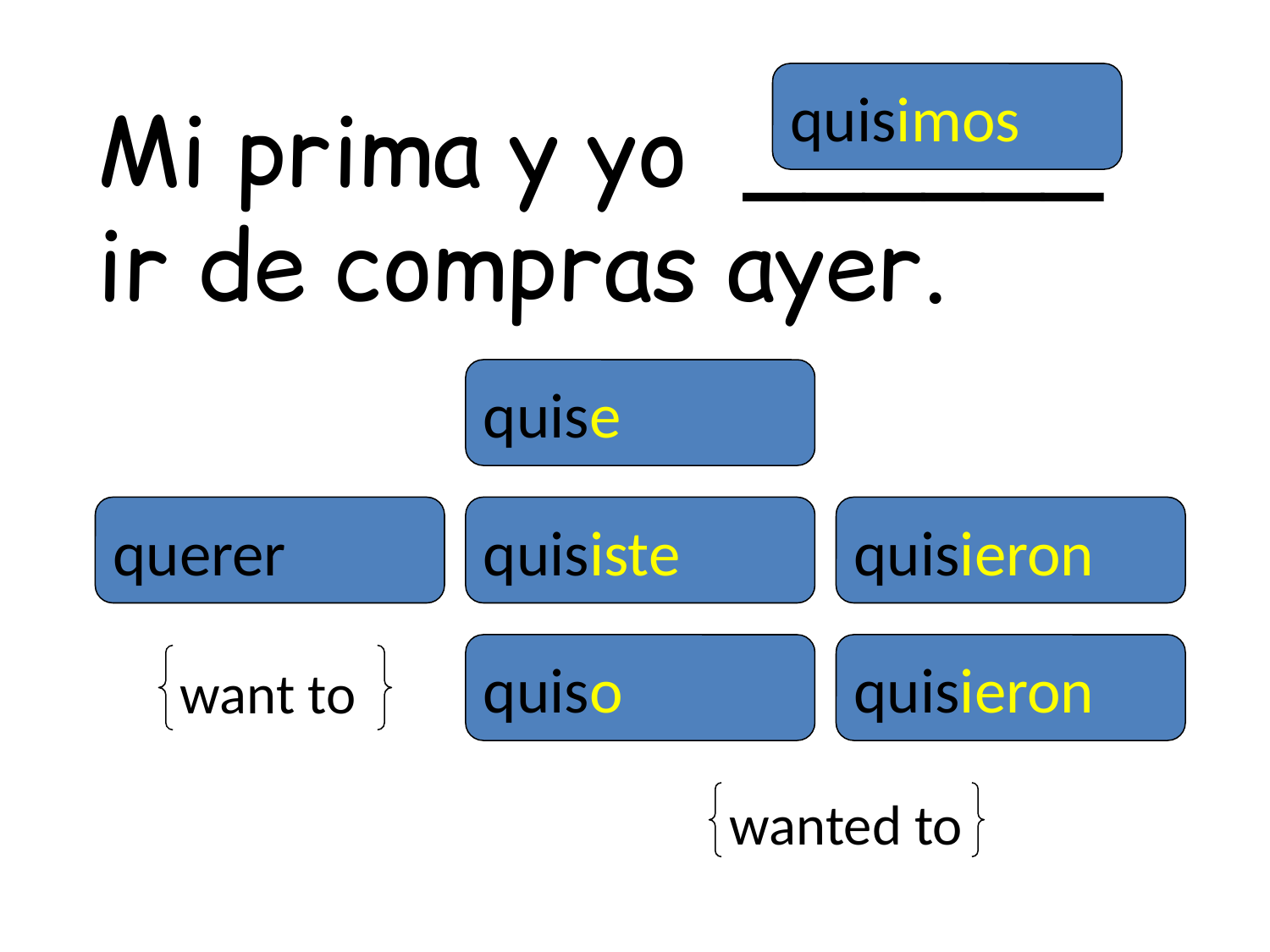

quisimos
Mi prima y yo  ______ ir de compras ayer.
quise
querer
quisiste
quisieron
quiso
quisieron
want to
wanted to